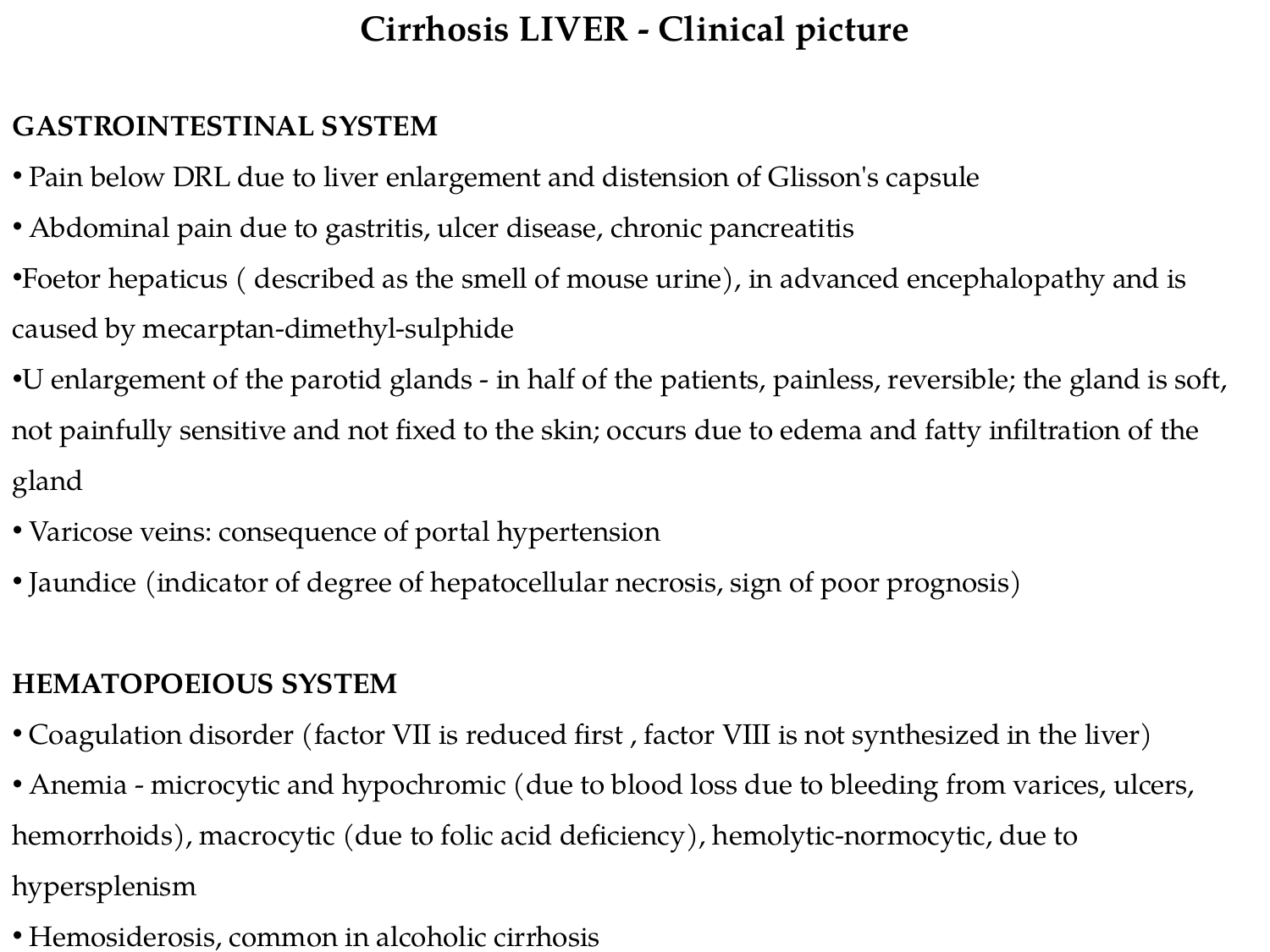

Cirrhosis LIVER - Clinical picture
GASTROINTESTINAL SYSTEM
 Pain below DRL due to liver enlargement and distension of Glisson's capsule
 Abdominal pain due to gastritis, ulcer disease, chronic pancreatitis
Foetor hepaticus ( described as the smell of mouse urine), in advanced encephalopathy and is caused by mecarptan-dimethyl-sulphide
U enlargement of the parotid glands - in half of the patients, painless, reversible; the gland is soft, not painfully sensitive and not fixed to the skin; occurs due to edema and fatty infiltration of the gland
 Varicose veins: consequence of portal hypertension
 Jaundice (indicator of degree of hepatocellular necrosis, sign of poor prognosis)

HEMATOPOEIOUS SYSTEM
 Coagulation disorder (factor VII is reduced first , factor VIII is not synthesized in the liver)
 Anemia - microcytic and hypochromic (due to blood loss due to bleeding from varices, ulcers, hemorrhoids), macrocytic (due to folic acid deficiency), hemolytic-normocytic, due to hypersplenism
 Hemosiderosis, common in alcoholic cirrhosis